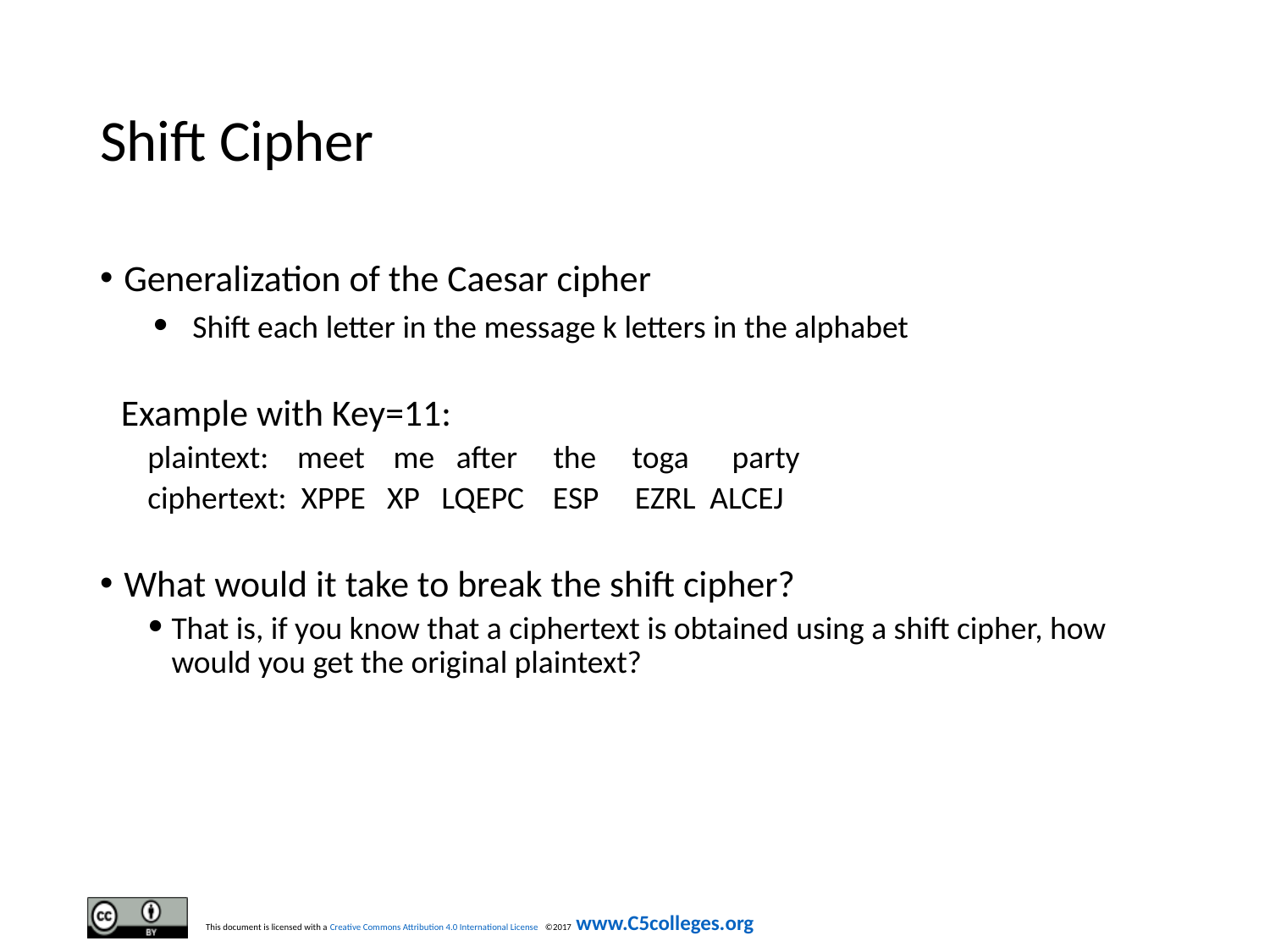

# Shift Cipher
Generalization of the Caesar cipher
Shift each letter in the message k letters in the alphabet

Example with Key=11:
plaintext:    meet    me   after     the     toga      party
ciphertext:  XPPE   XP   LQEPC    ESP     EZRL  ALCEJ

What would it take to break the shift cipher?
That is, if you know that a ciphertext is obtained using a shift cipher, how would you get the original plaintext?